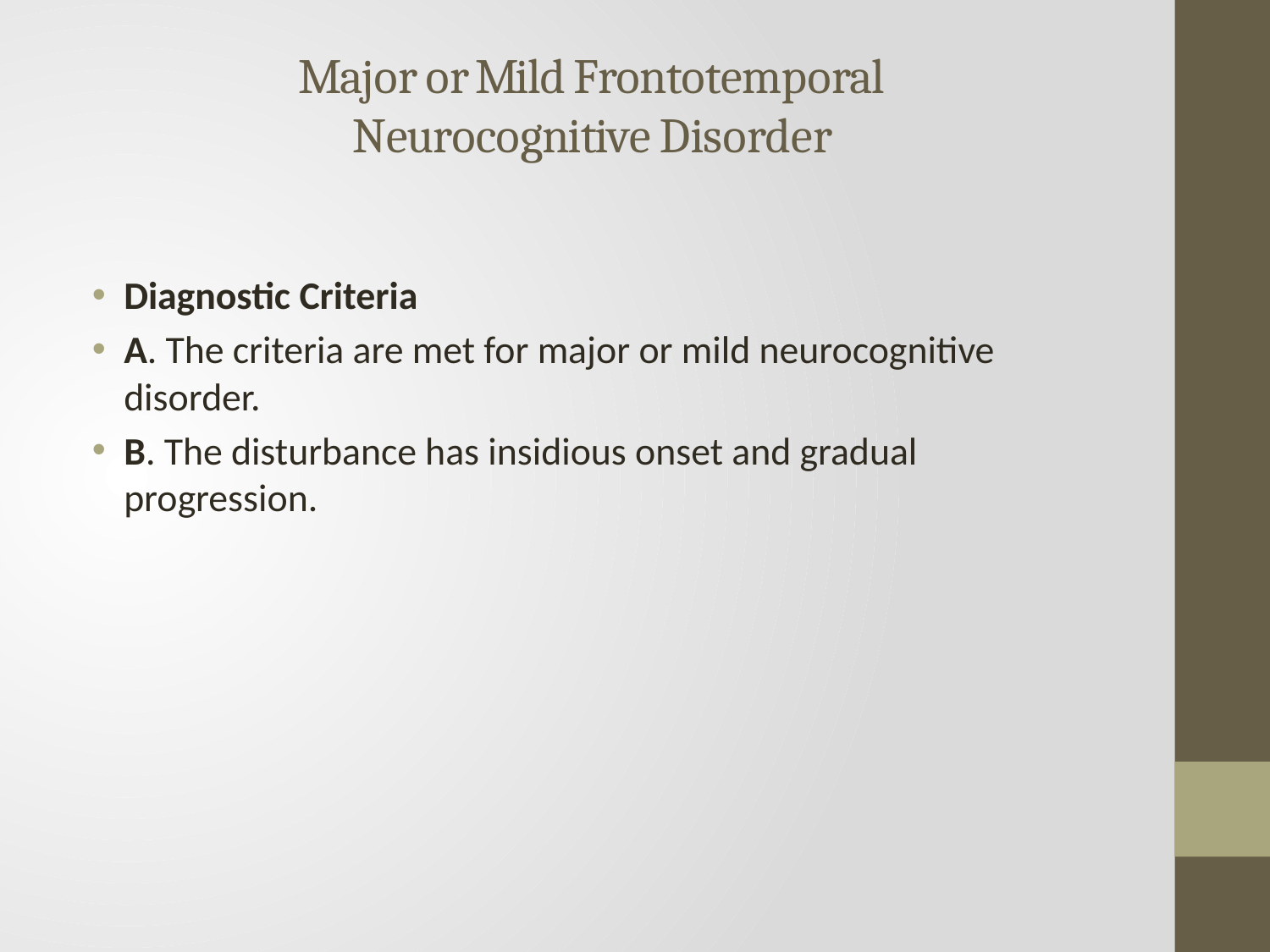

# Major or Mild Frontotemporal Neurocognitive Disorder
Diagnostic Criteria
A. The criteria are met for major or mild neurocognitive disorder.
B. The disturbance has insidious onset and gradual progression.